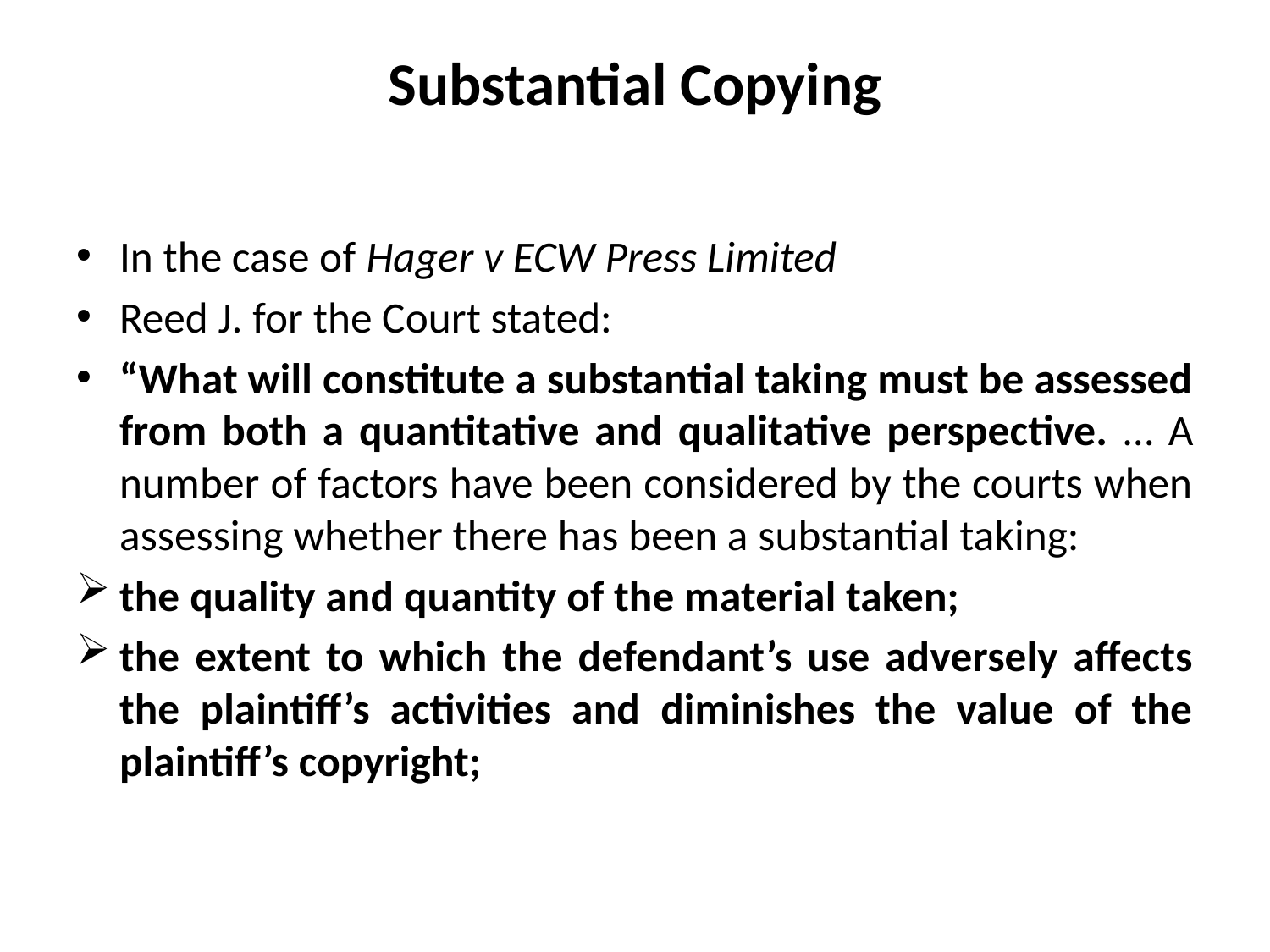

# Substantial Copying
In the case of Hager v ECW Press Limited
Reed J. for the Court stated:
“What will constitute a substantial taking must be assessed from both a quantitative and qualitative perspective. … A number of factors have been considered by the courts when assessing whether there has been a substantial taking:
the quality and quantity of the material taken;
the extent to which the defendant’s use adversely affects the plaintiff’s activities and diminishes the value of the plaintiff’s copyright;